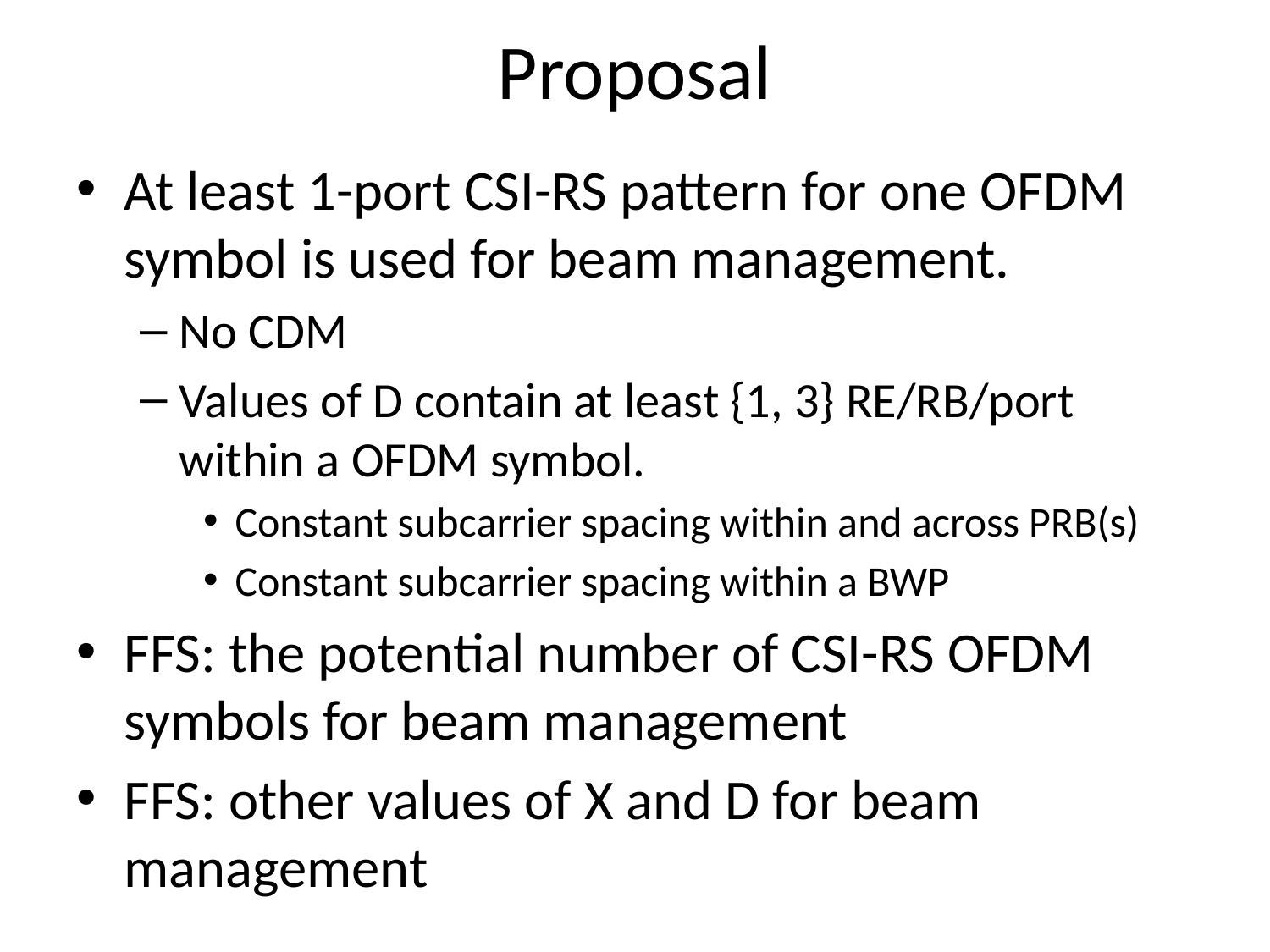

# Proposal
At least 1-port CSI-RS pattern for one OFDM symbol is used for beam management.
No CDM
Values of D contain at least {1, 3} RE/RB/port within a OFDM symbol.
Constant subcarrier spacing within and across PRB(s)
Constant subcarrier spacing within a BWP
FFS: the potential number of CSI-RS OFDM symbols for beam management
FFS: other values of X and D for beam management